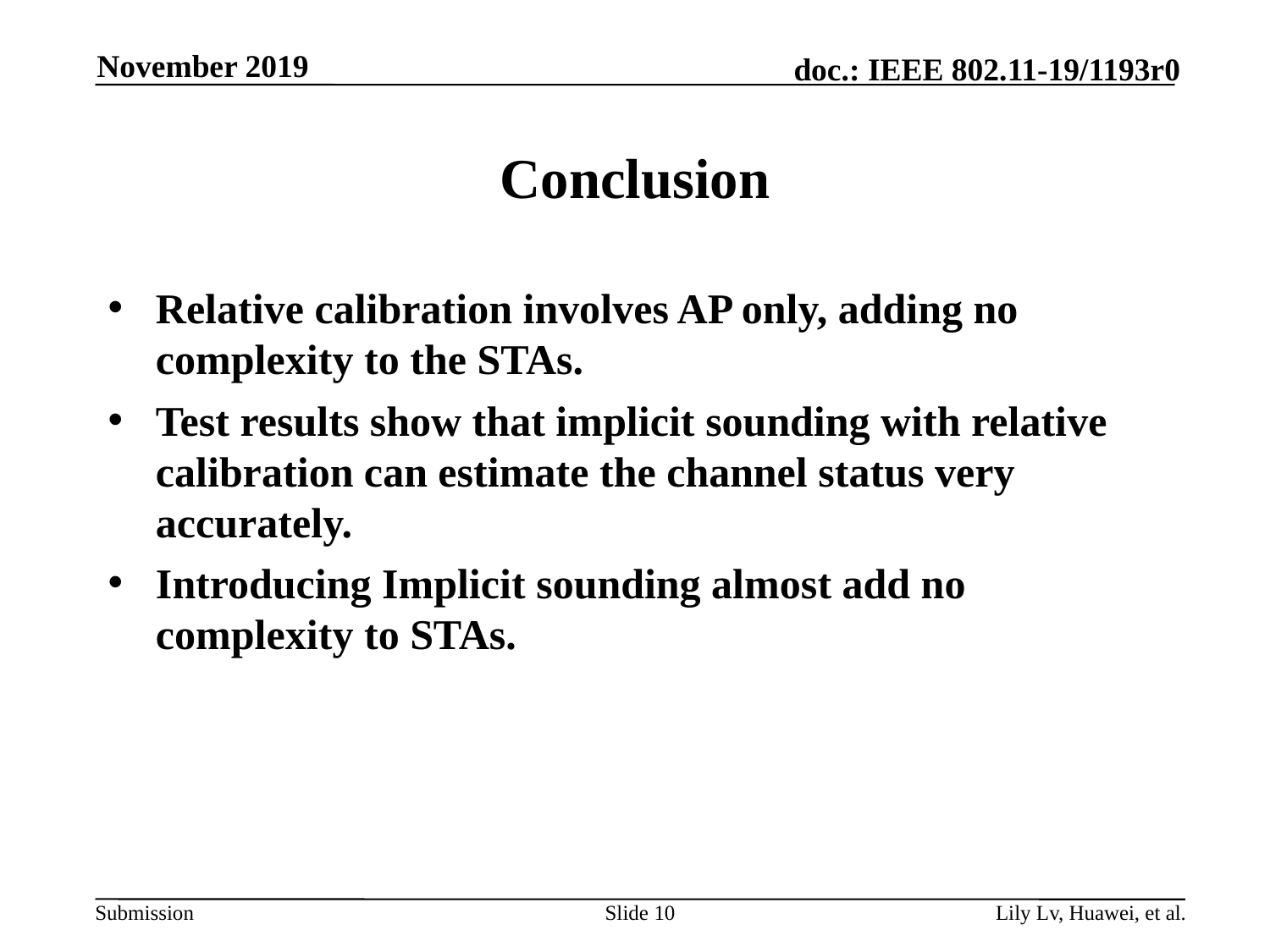

November 2019
# Conclusion
Relative calibration involves AP only, adding no complexity to the STAs.
Test results show that implicit sounding with relative calibration can estimate the channel status very accurately.
Introducing Implicit sounding almost add no complexity to STAs.
Slide 10
Lily Lv, Huawei, et al.